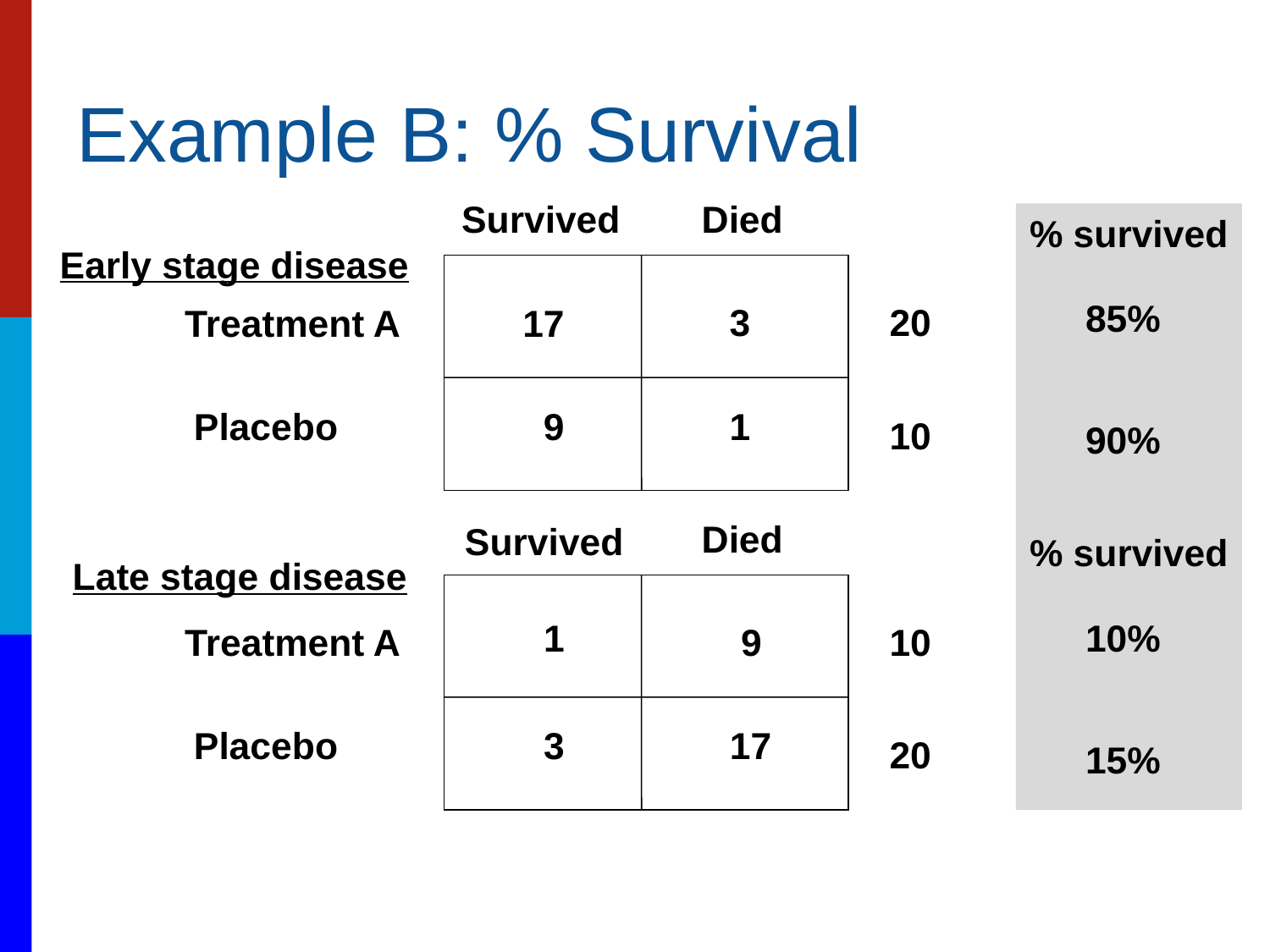

# Example B: % Survival
Died

3
20
Treatment A
17

Placebo
  9
1
10
Died
Survived
Late stage disease

1
Treatment A
  9
10

Placebo
3
17
20
Survived

% survived
Early stage disease
85%
90%
% survived
10%
15%